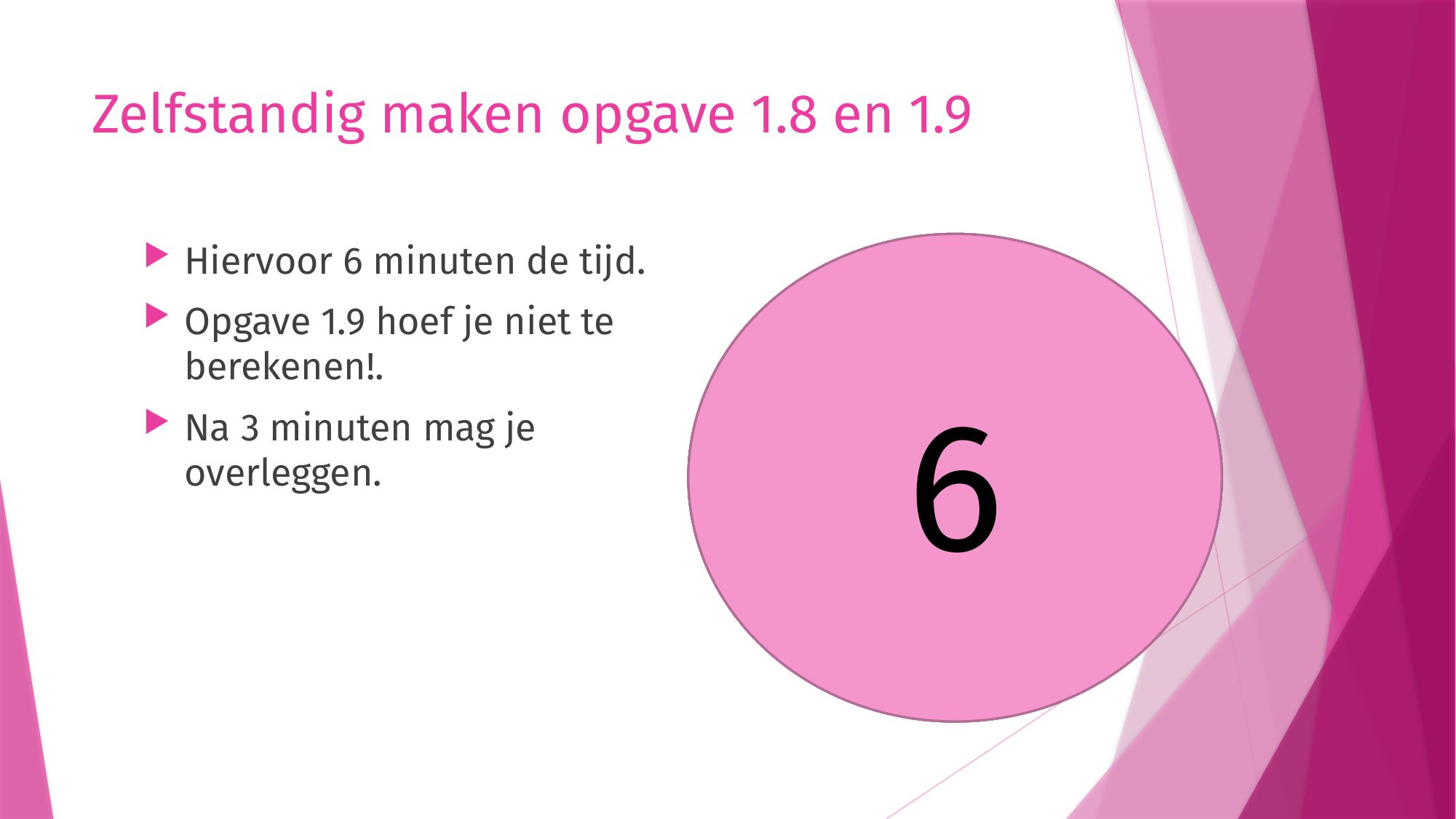

# Zelfstandig maken opgave 1.8 en 1.9
Hiervoor 6 minuten de tijd.
Opgave 1.9 hoef je niet te berekenen!.
Na 3 minuten mag je overleggen.
5
6
4
3
1
2